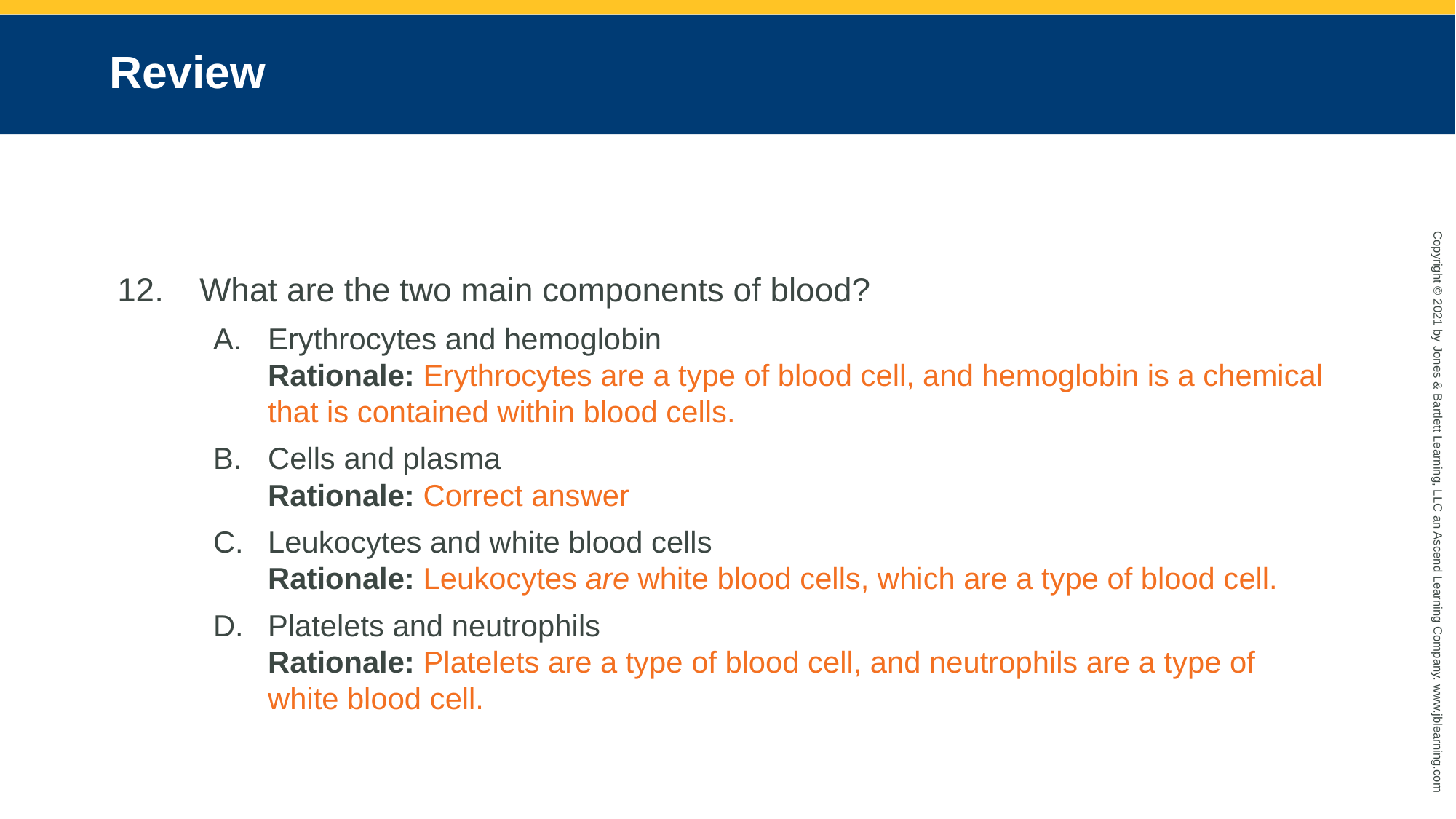

# Review
What are the two main components of blood?
Erythrocytes and hemoglobin
Rationale: Erythrocytes are a type of blood cell, and hemoglobin is a chemical that is contained within blood cells.
Cells and plasma
Rationale: Correct answer
Leukocytes and white blood cells
Rationale: Leukocytes are white blood cells, which are a type of blood cell.
Platelets and neutrophils
Rationale: Platelets are a type of blood cell, and neutrophils are a type of white blood cell.